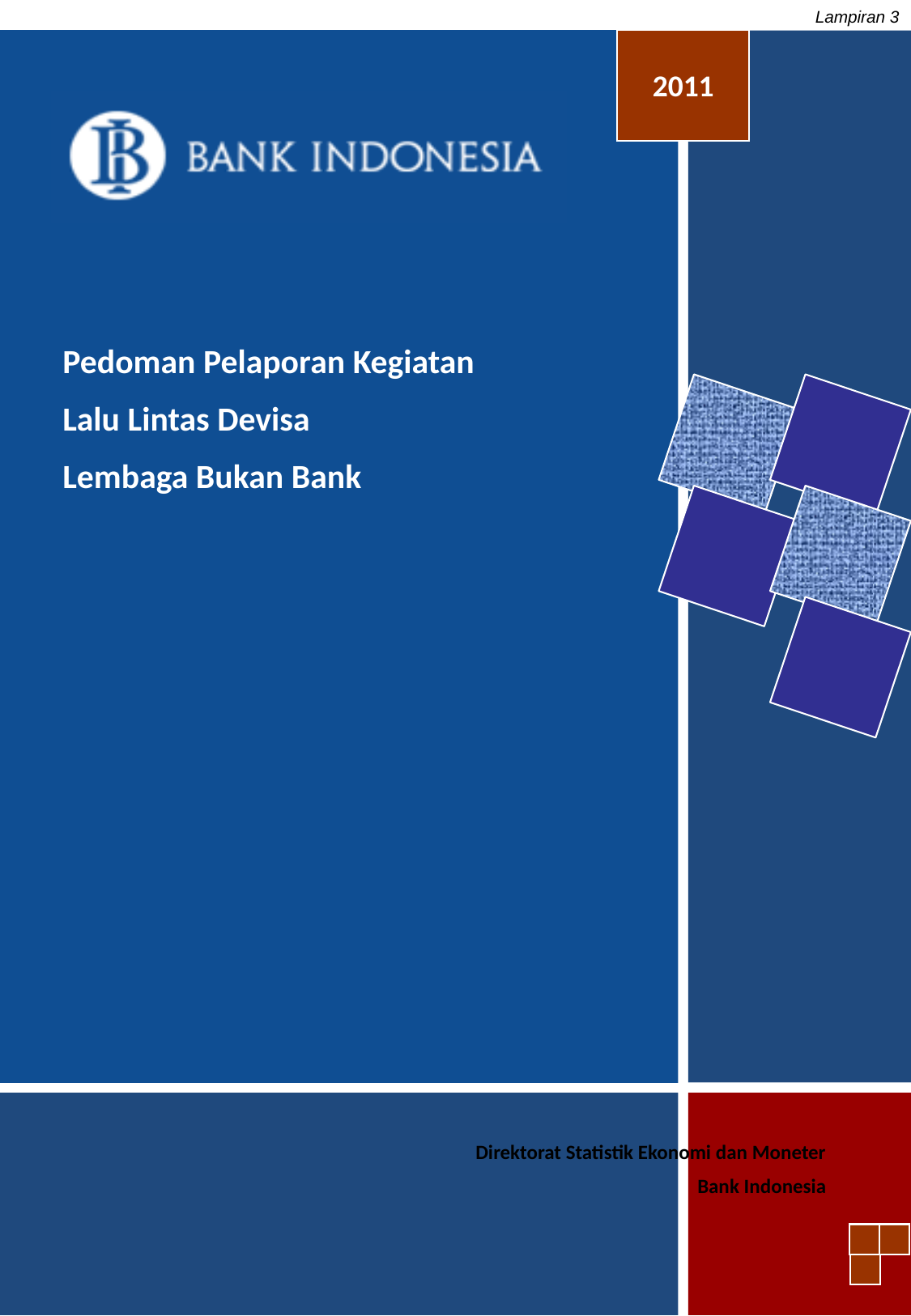

Lampiran 3

2011

Pedoman Pelaporan Kegiatan
Lalu Lintas Devisa
Lembaga Bukan Bank

Direktorat Statistik Ekonomi dan Moneter
Bank Indonesia